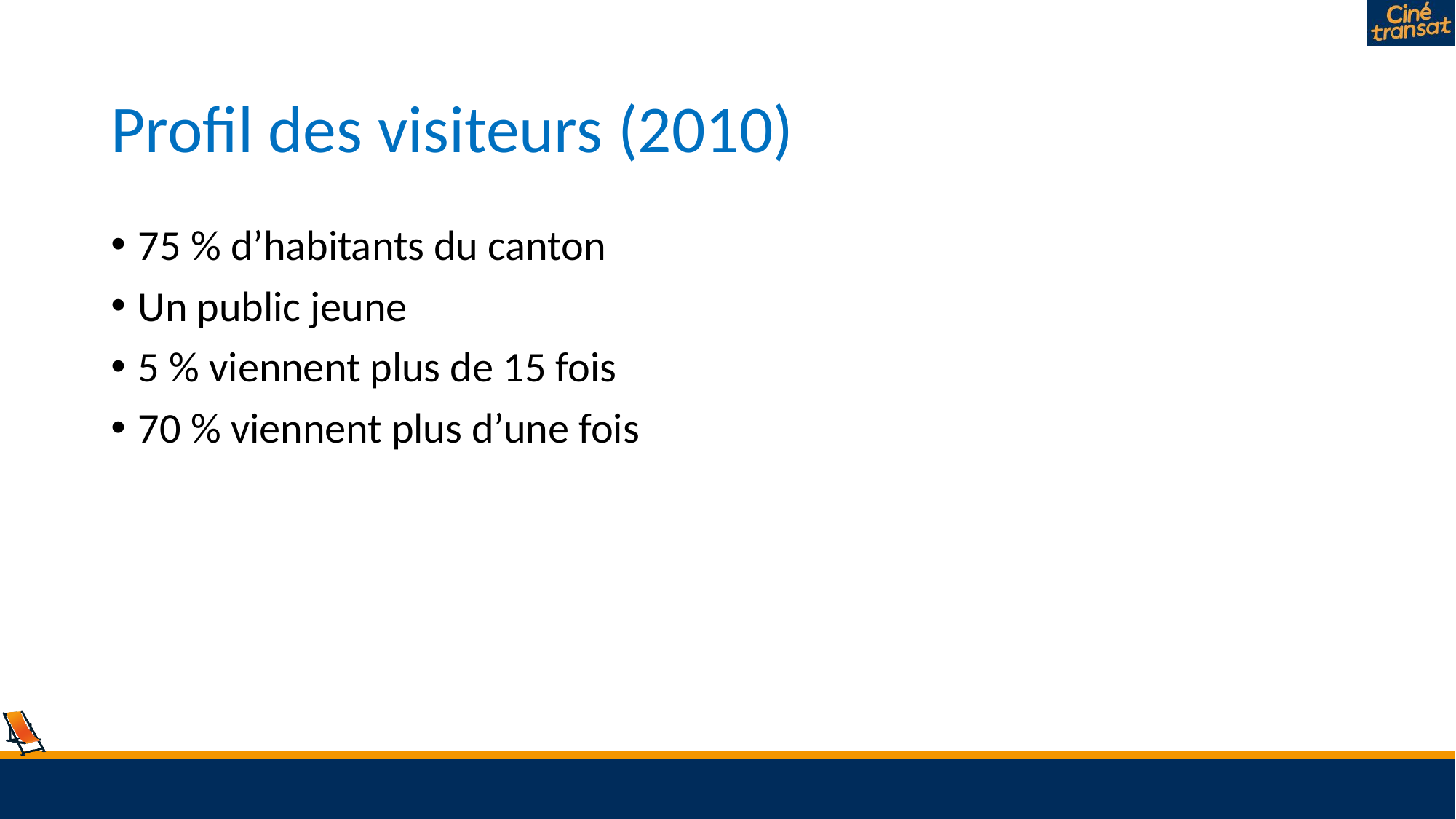

# Profil des visiteurs (2010)
75 % d’habitants du canton
Un public jeune
5 % viennent plus de 15 fois
70 % viennent plus d’une fois